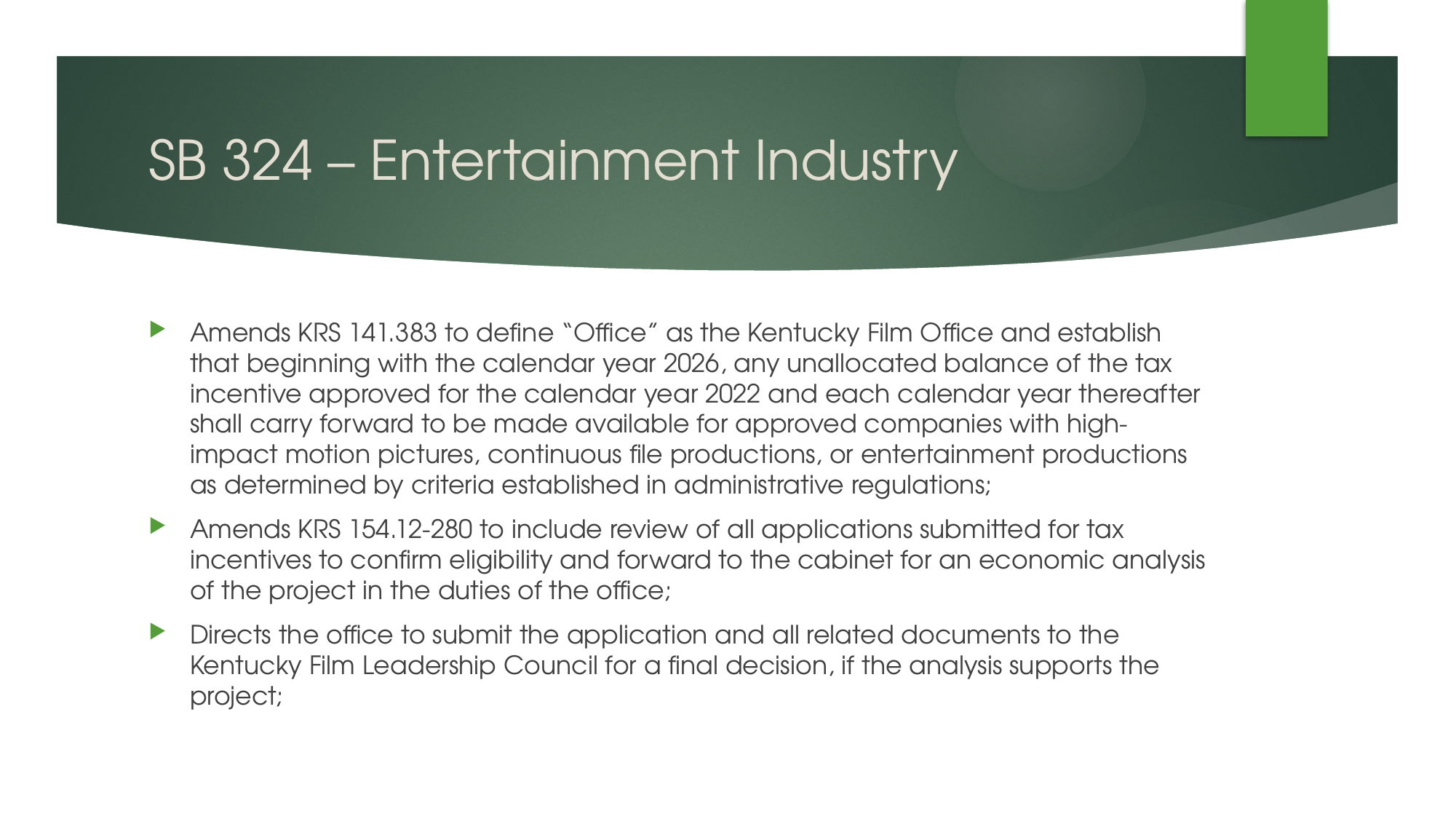

# SB 324 – Entertainment Industry
Amends KRS 141.383 to define “Office” as the Kentucky Film Office and establish that beginning with the calendar year 2026, any unallocated balance of the tax incentive approved for the calendar year 2022 and each calendar year thereafter shall carry forward to be made available for approved companies with high-impact motion pictures, continuous file productions, or entertainment productions as determined by criteria established in administrative regulations;
Amends KRS 154.12-280 to include review of all applications submitted for tax incentives to confirm eligibility and forward to the cabinet for an economic analysis of the project in the duties of the office;
Directs the office to submit the application and all related documents to the Kentucky Film Leadership Council for a final decision, if the analysis supports the project;